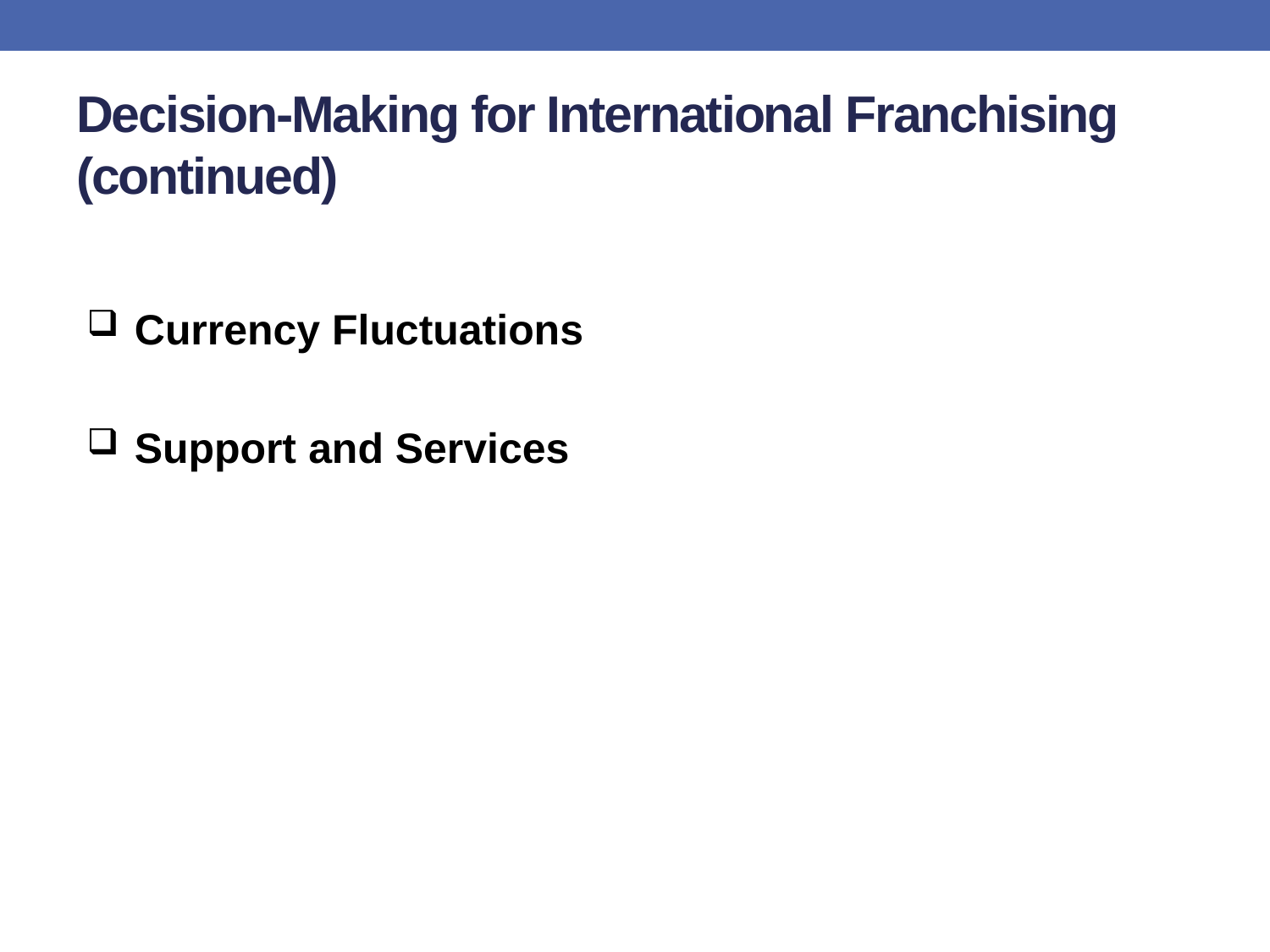

# Decision-Making for International Franchising (continued)
Currency Fluctuations

Support and Services